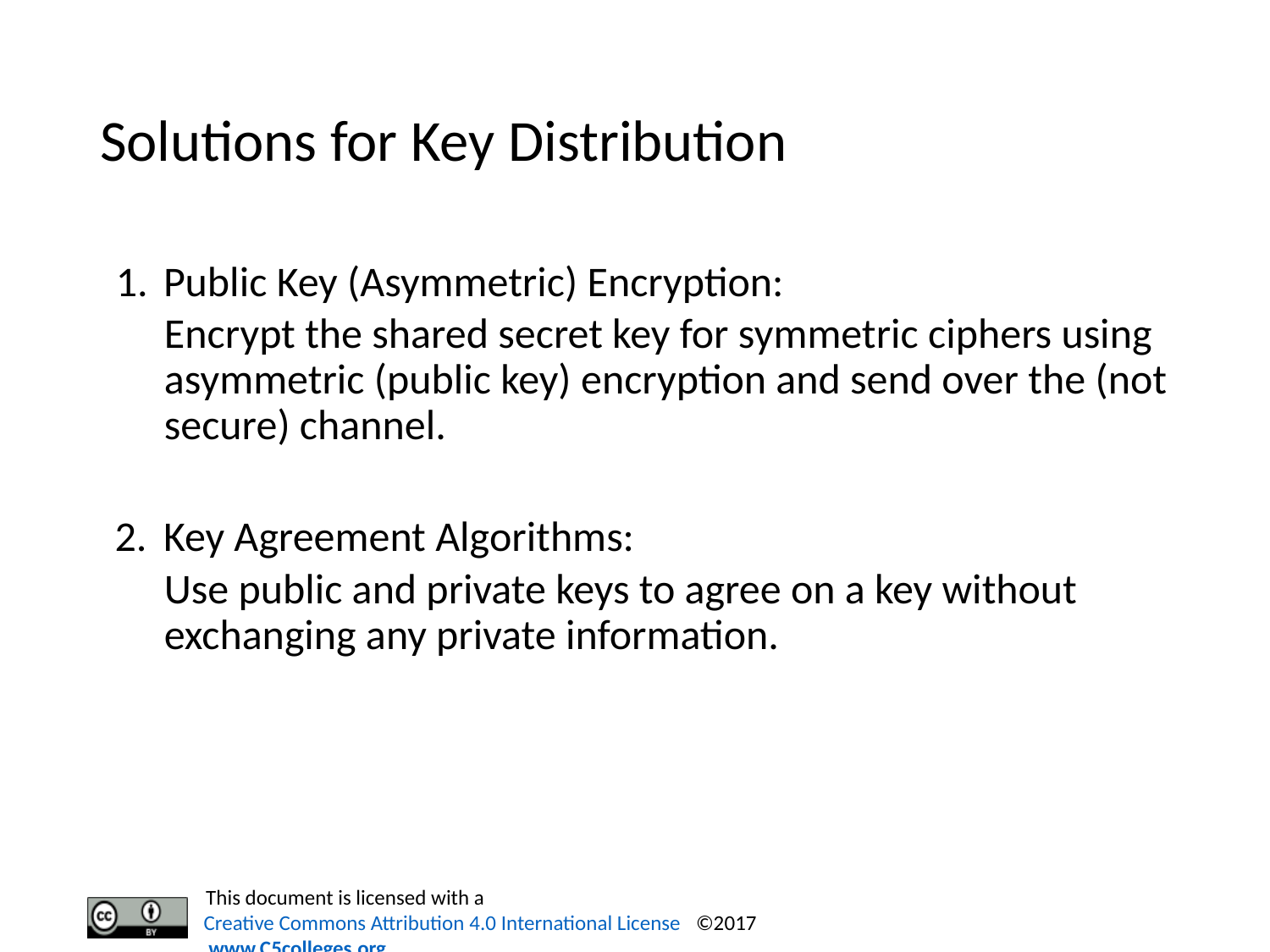

# Solutions for Key Distribution
Public Key (Asymmetric) Encryption:
Encrypt the shared secret key for symmetric ciphers using asymmetric (public key) encryption and send over the (not secure) channel.

Key Agreement Algorithms:
Use public and private keys to agree on a key without exchanging any private information.